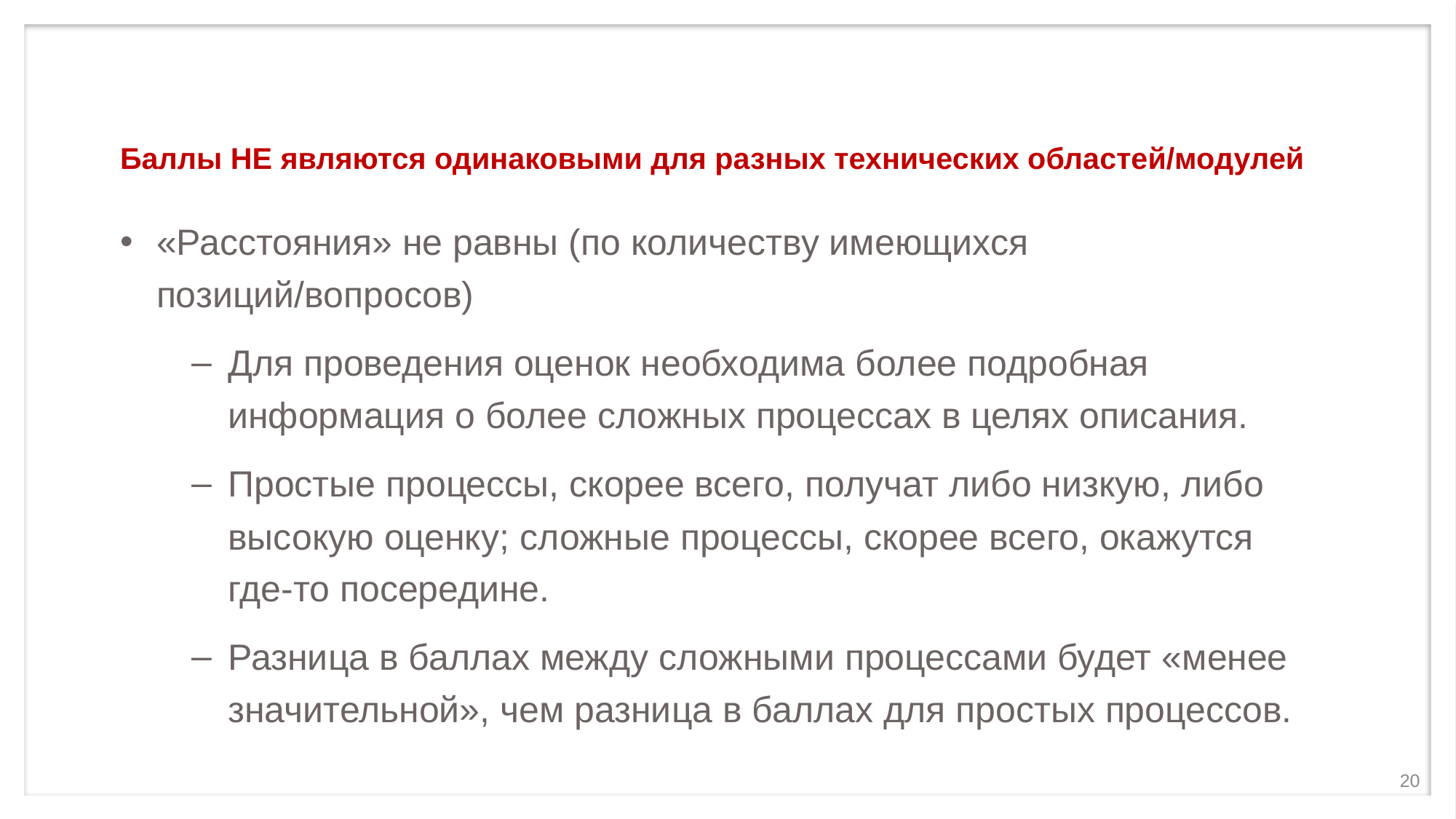

# Баллы НЕ являются одинаковыми для разных технических областей/модулей
«Расстояния» не равны (по количеству имеющихся позиций/вопросов)
Для проведения оценок необходима более подробная информация о более сложных процессах в целях описания.
Простые процессы, скорее всего, получат либо низкую, либо высокую оценку; сложные процессы, скорее всего, окажутся где-то посередине.
Разница в баллах между сложными процессами будет «менее значительной», чем разница в баллах для простых процессов.

20